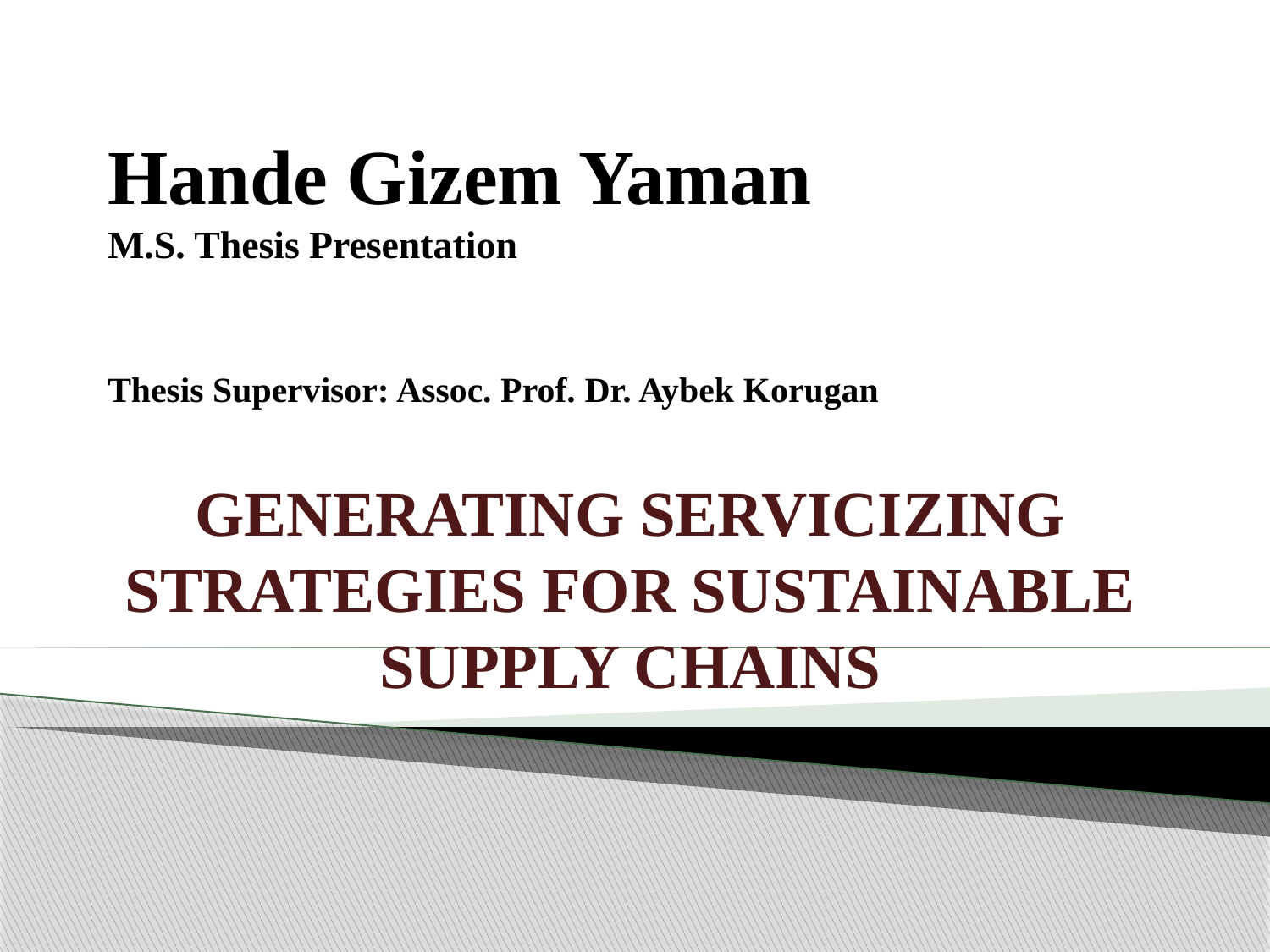

# Hande Gizem Yaman M.S. Thesis Presentation Thesis Supervisor: Assoc. Prof. Dr. Aybek Korugan
GENERATING SERVICIZING STRATEGIES FOR SUSTAINABLE SUPPLY CHAINS